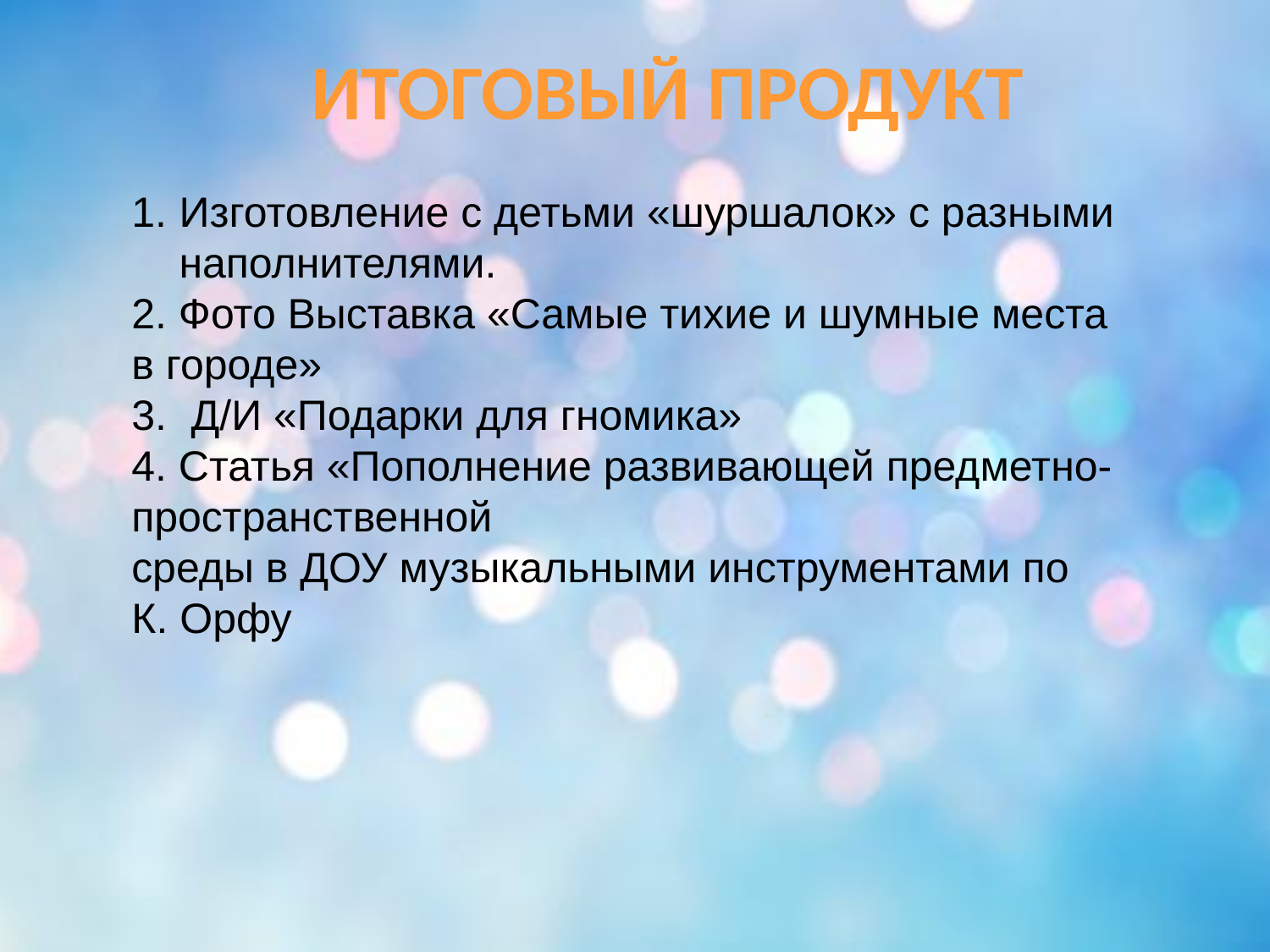

ИТОГОВЫЙ ПРОДУКТ

Изготовление с детьми «шуршалок» с разными наполнителями.
2. Фото Выставка «Самые тихие и шумные места в городе»
 Д/И «Подарки для гномика»
4. Статья «Пополнение развивающей предметно- пространственной
среды в ДОУ музыкальными инструментами по К. Орфу